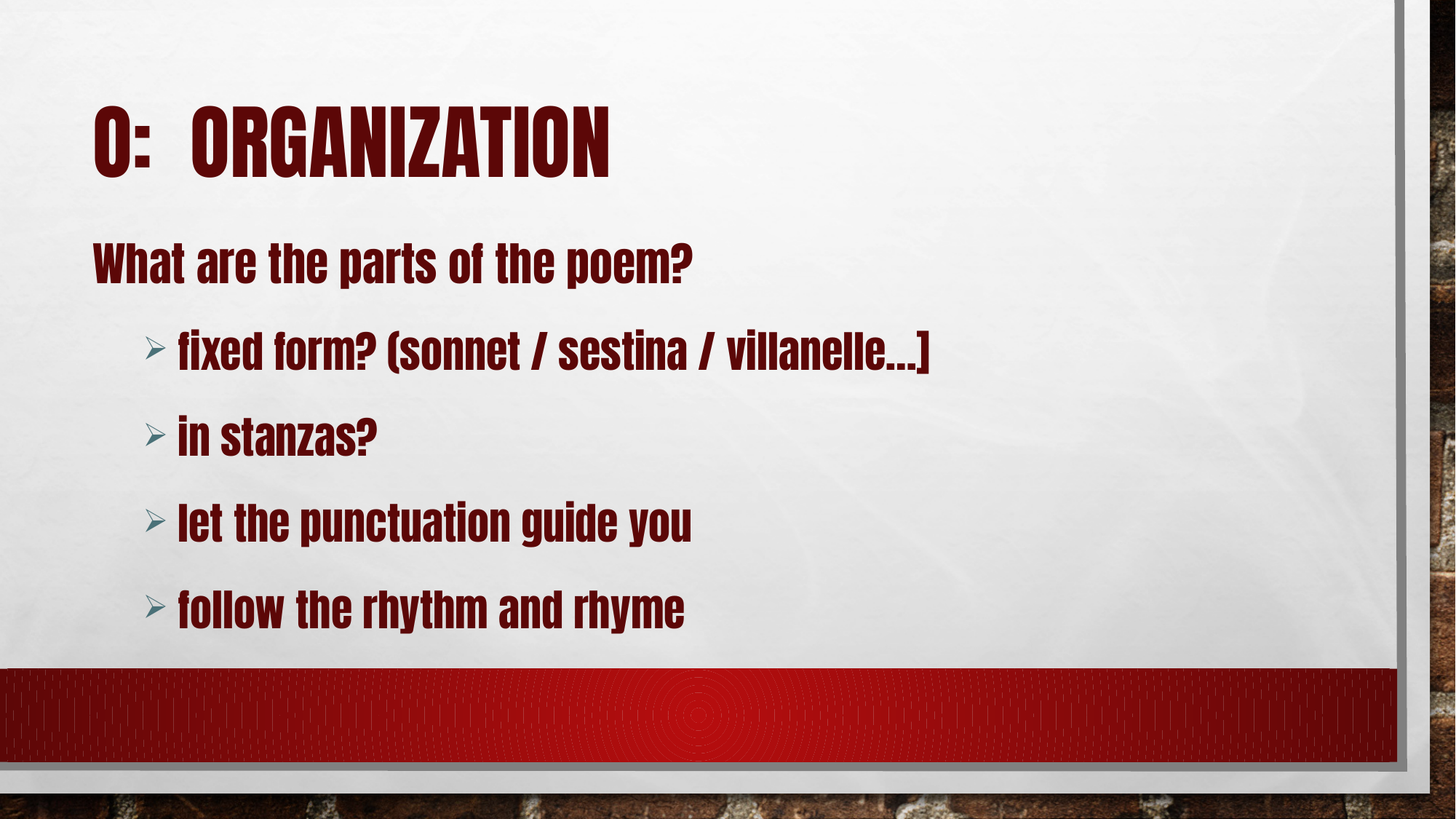

# O:  ORGANIZATION
What are the parts of the poem?
 fixed form? (sonnet / sestina / villanelle…]
 in stanzas?
 let the punctuation guide you
 follow the rhythm and rhyme